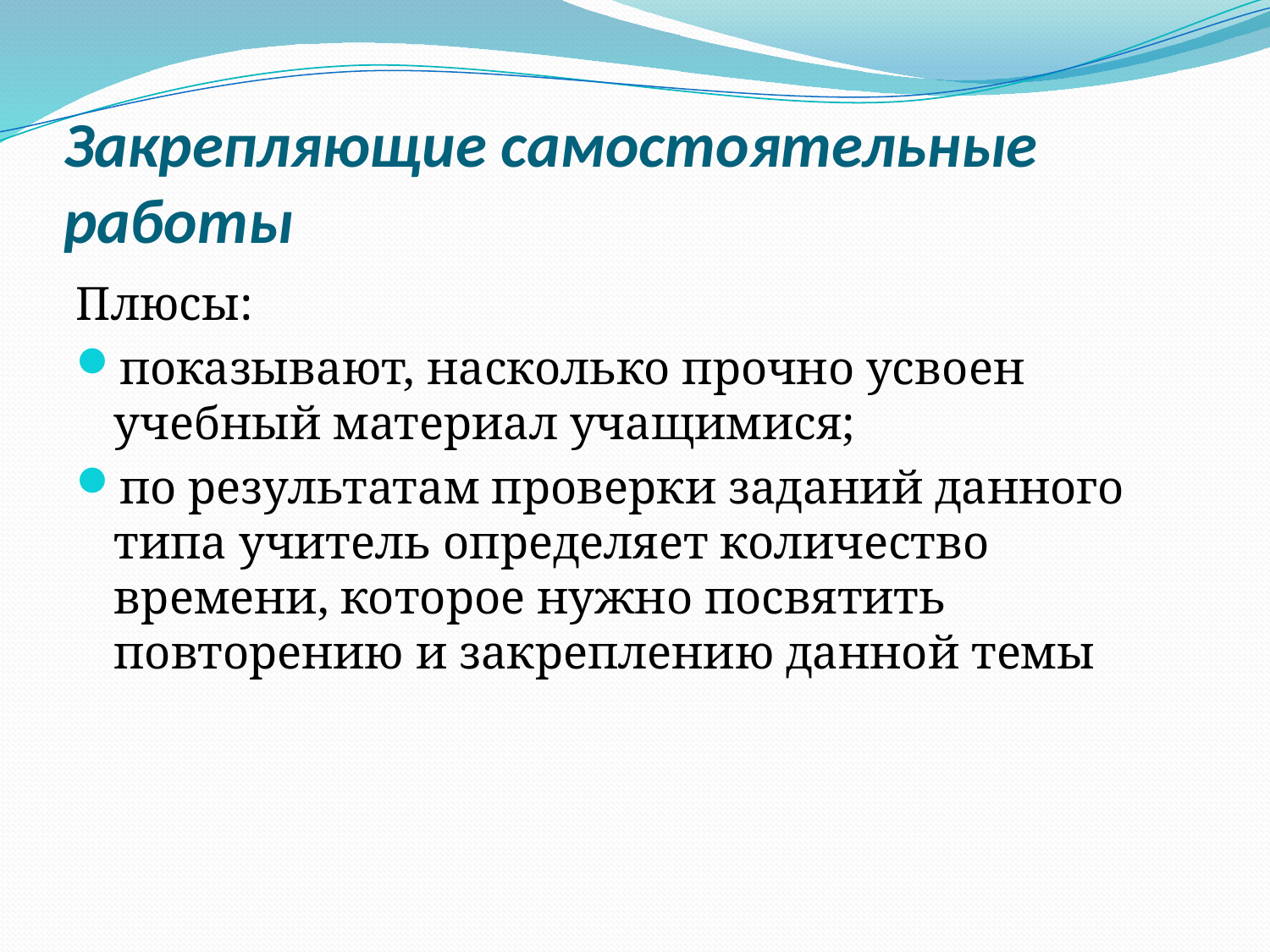

# Закрепляющие самостоятельные работы
Плюсы:
показывают, насколько прочно усвоен учебный материал учащимися;
по результатам проверки заданий данного типа учитель определяет количество времени, которое нужно посвятить повторению и закреплению данной темы